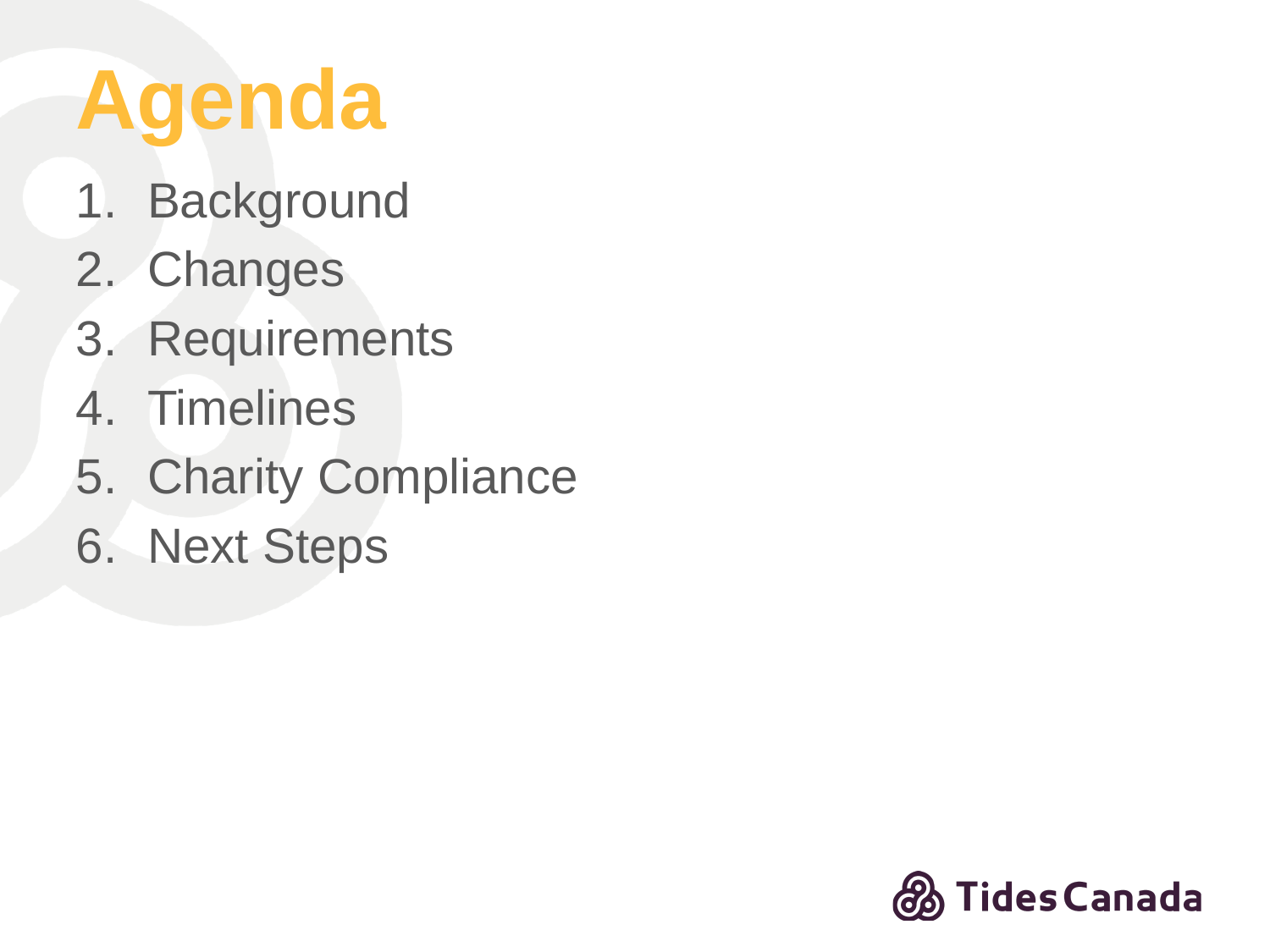

# Agenda
Background
Changes
Requirements
Timelines
Charity Compliance
Next Steps